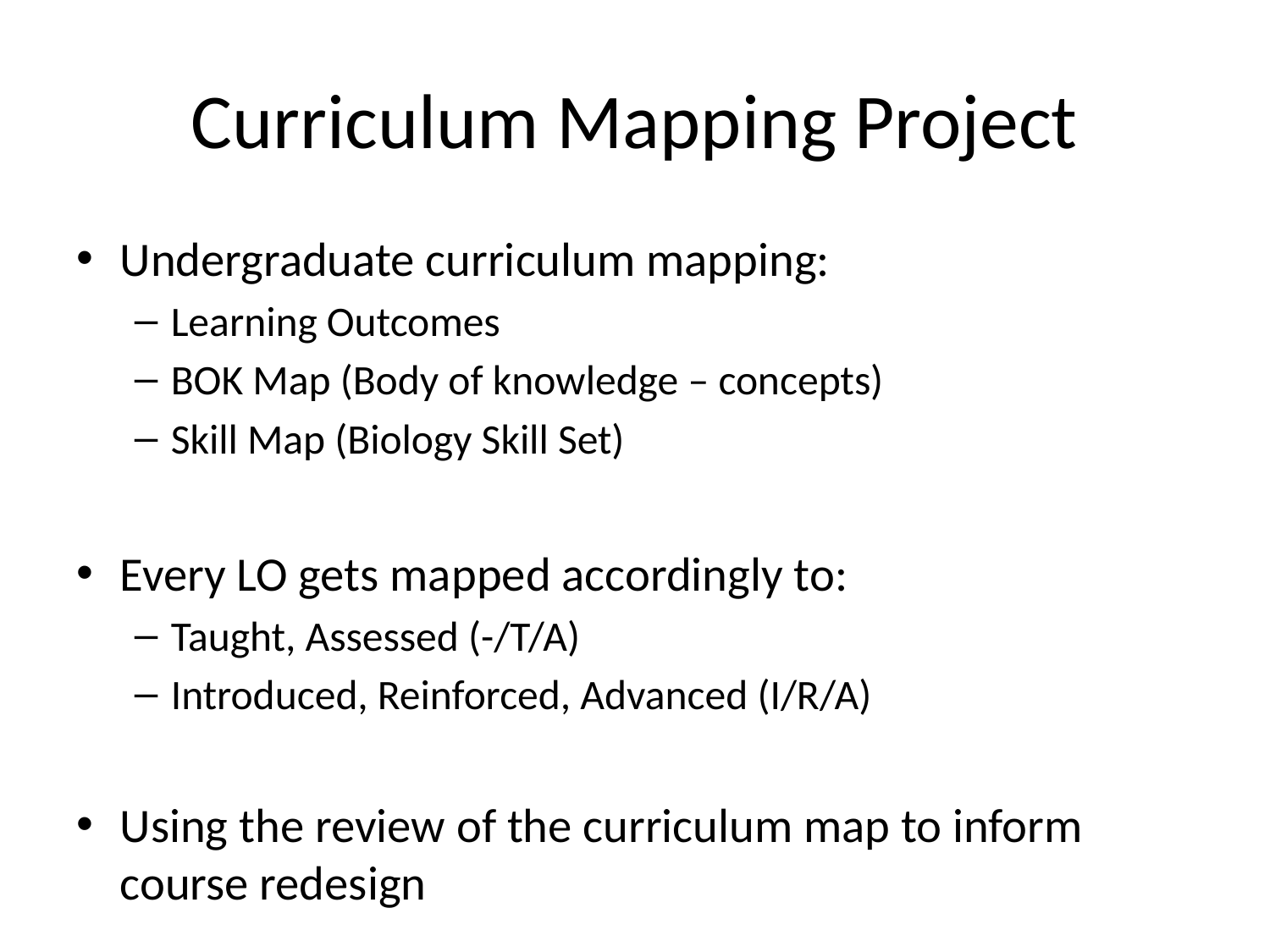

# Curriculum Mapping Project
Undergraduate curriculum mapping:
Learning Outcomes
BOK Map (Body of knowledge – concepts)
Skill Map (Biology Skill Set)

Every LO gets mapped accordingly to:
Taught, Assessed (-/T/A)
Introduced, Reinforced, Advanced (I/R/A)

Using the review of the curriculum map to inform course redesign